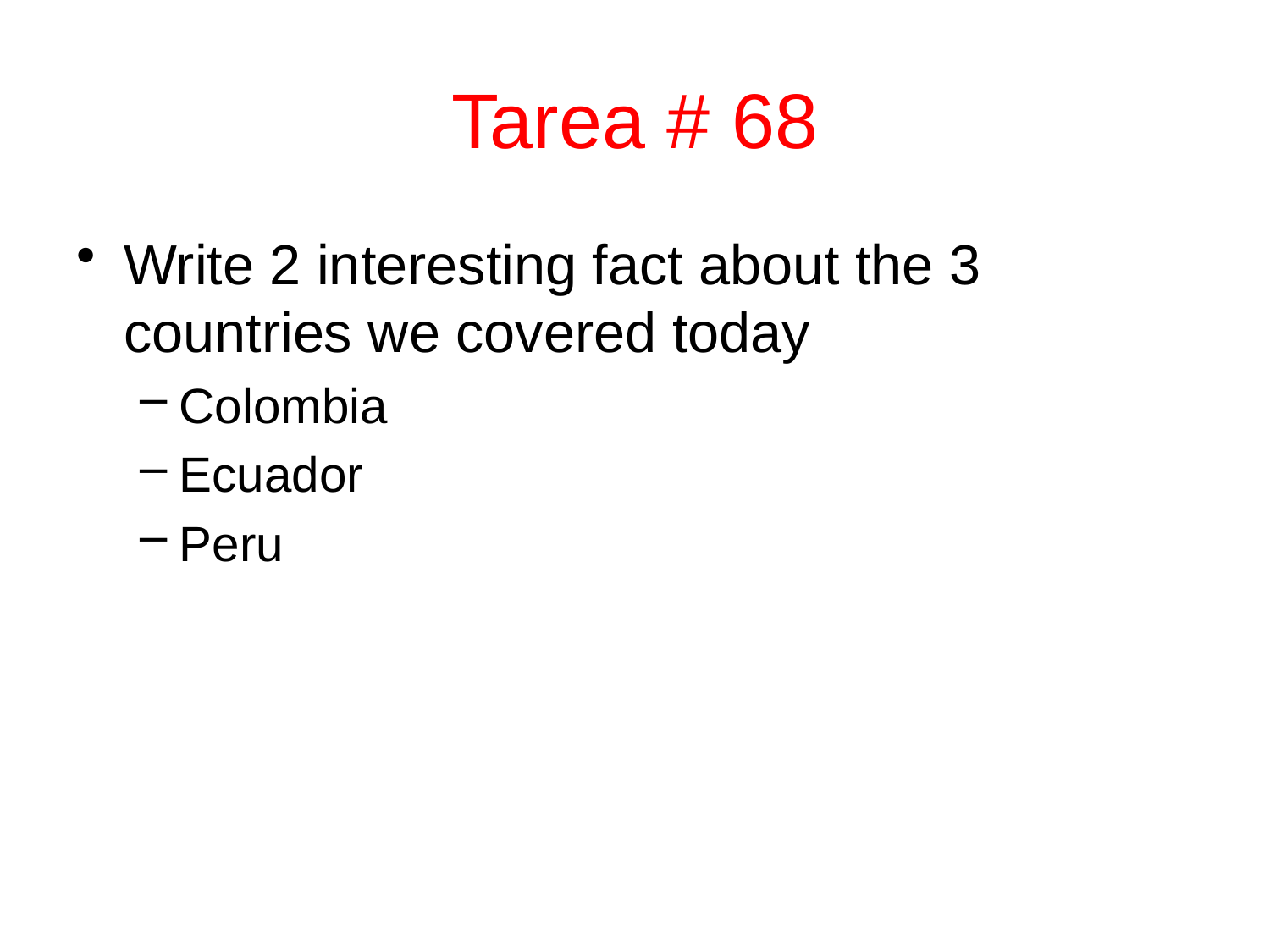

# Tarea # 68
Write 2 interesting fact about the 3 countries we covered today
Colombia
Ecuador
Peru